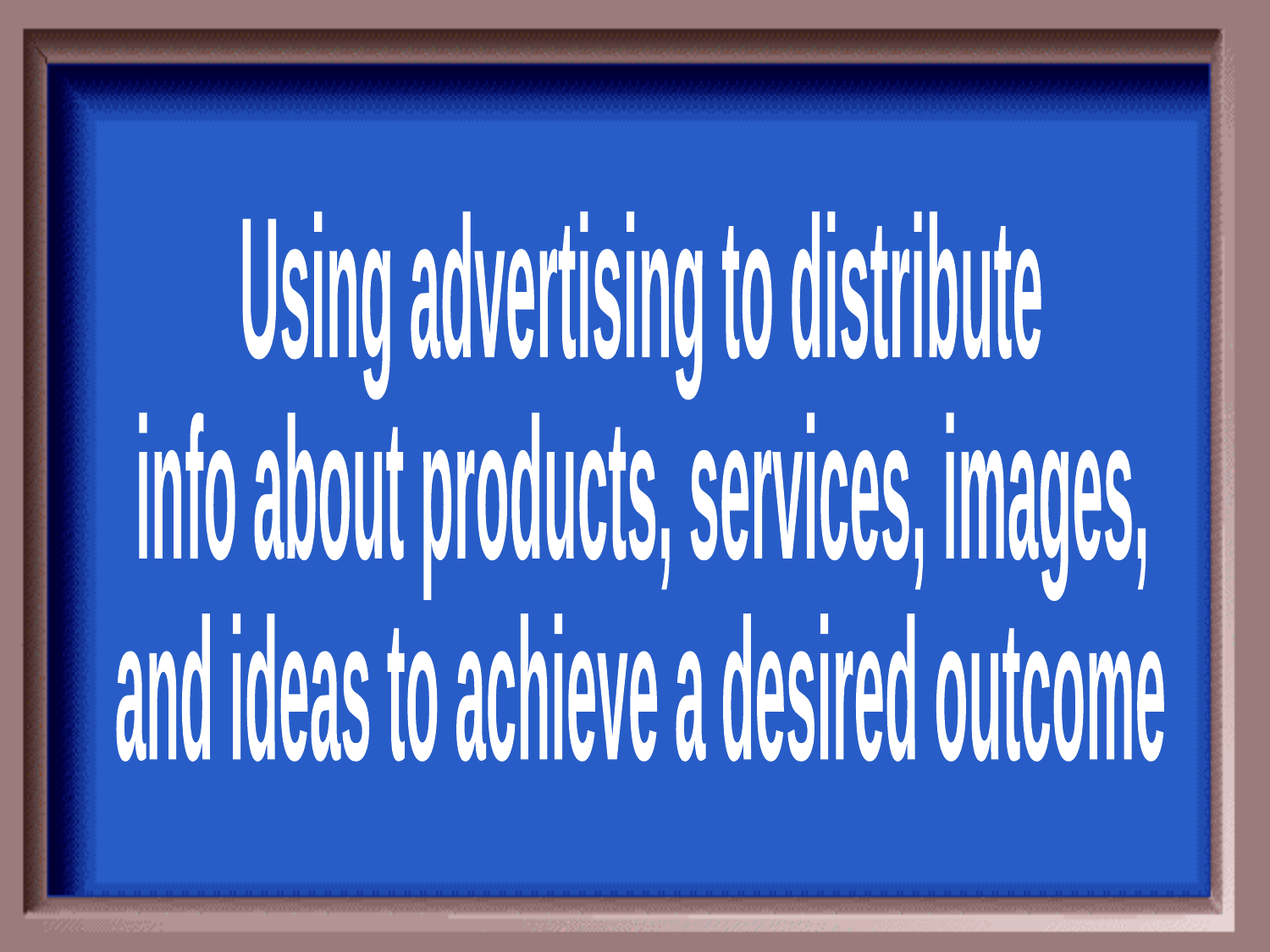

Using advertising to distribute
info about products, services, images,
and ideas to achieve a desired outcome